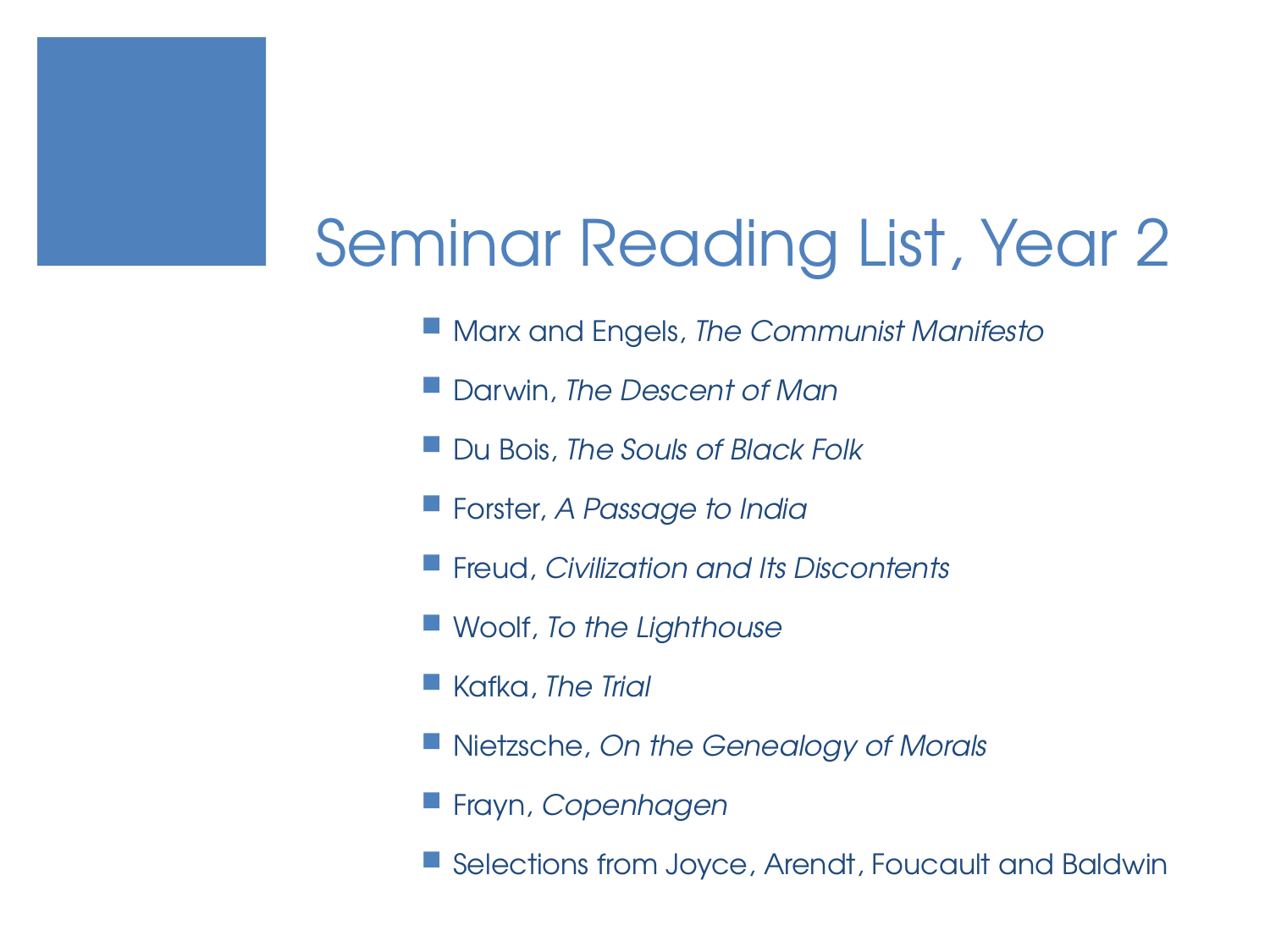

# Seminar Reading List, Year 2

Marx and Engels, The Communist Manifesto
Darwin, The Descent of Man
Du Bois, The Souls of Black Folk
Forster, A Passage to India
Freud, Civilization and Its Discontents
Woolf, To the Lighthouse
Kafka, The Trial
Nietzsche, On the Genealogy of Morals
Frayn, Copenhagen
Selections from Joyce, Arendt, Foucault and Baldwin